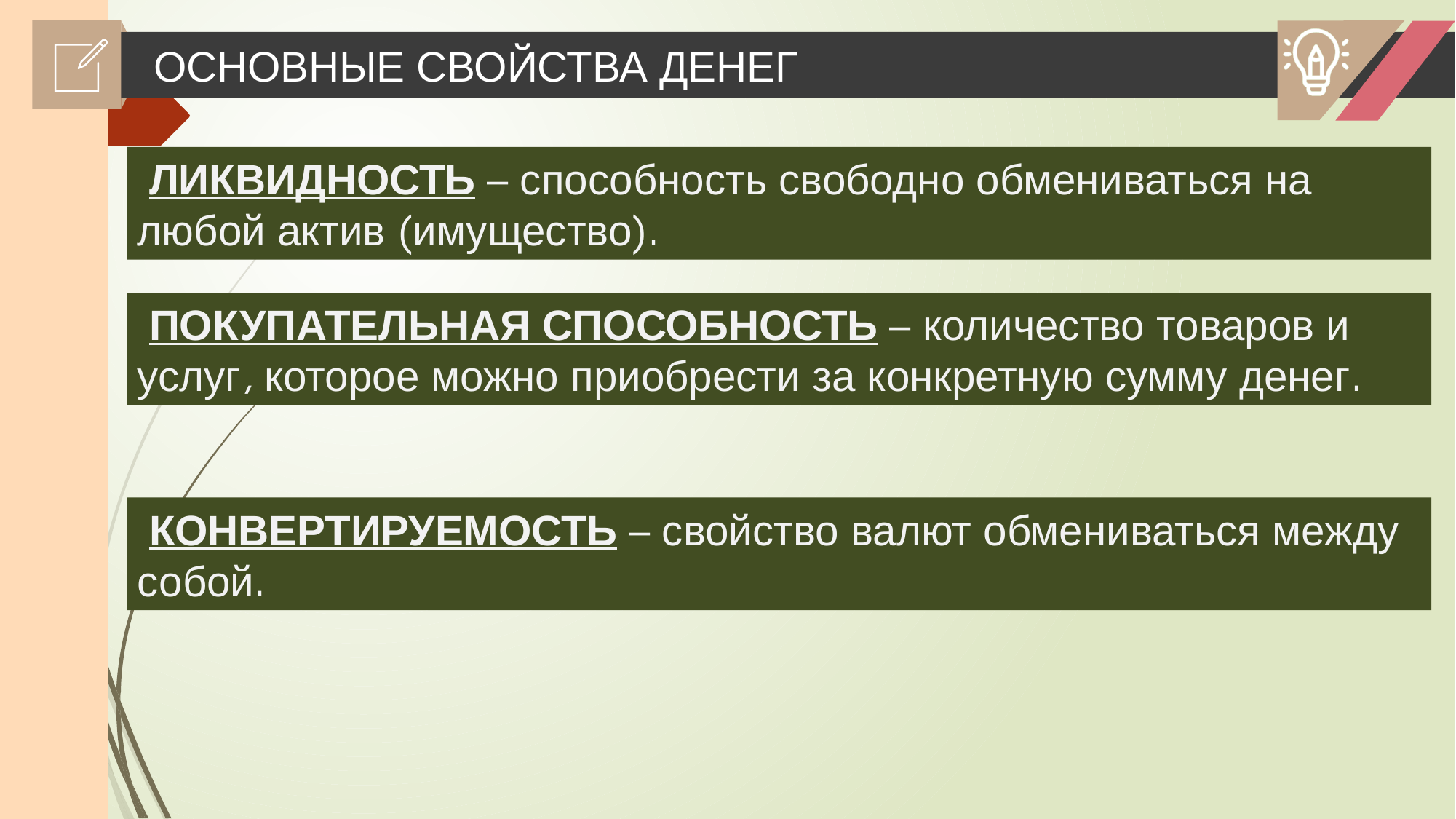

ОСНОВНЫЕ СВОЙСТВА ДЕНЕГ

 ЛИКВИДНОСТЬ – способность свободно обмениваться на любой актив (имущество).
 ПОКУПАТЕЛЬНАЯ СПОСОБНОСТЬ – количество товаров и услуг, которое можно приобрести за конкретную сумму денег.
 КОНВЕРТИРУЕМОСТЬ – свойство валют обмениваться между собой.